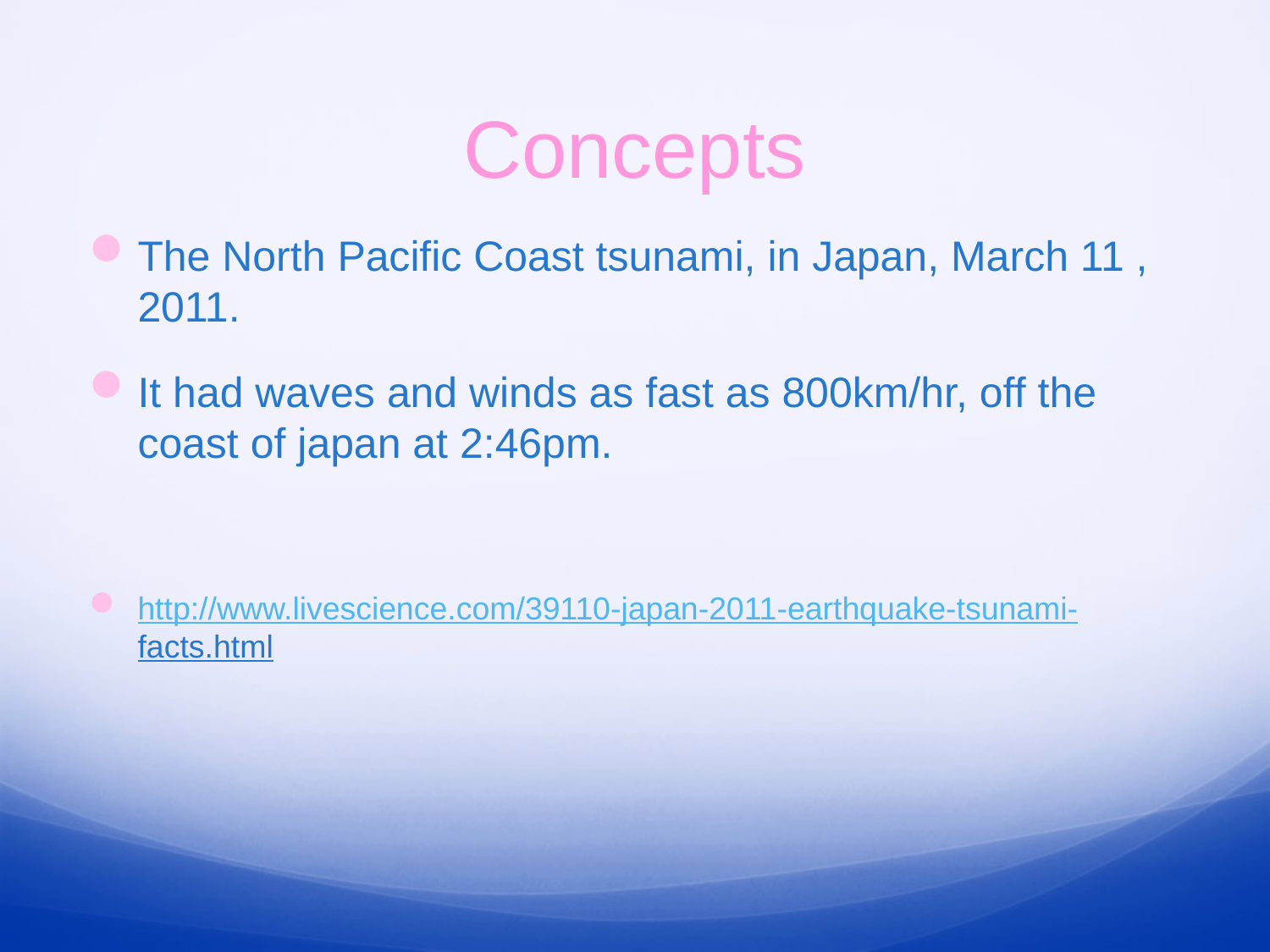

# Concepts
The North Pacific Coast tsunami, in Japan, March 11 , 2011.
It had waves and winds as fast as 800km/hr, off the coast of japan at 2:46pm.

http://www.livescience.com/39110-japan-2011-earthquake-tsunami-facts.html